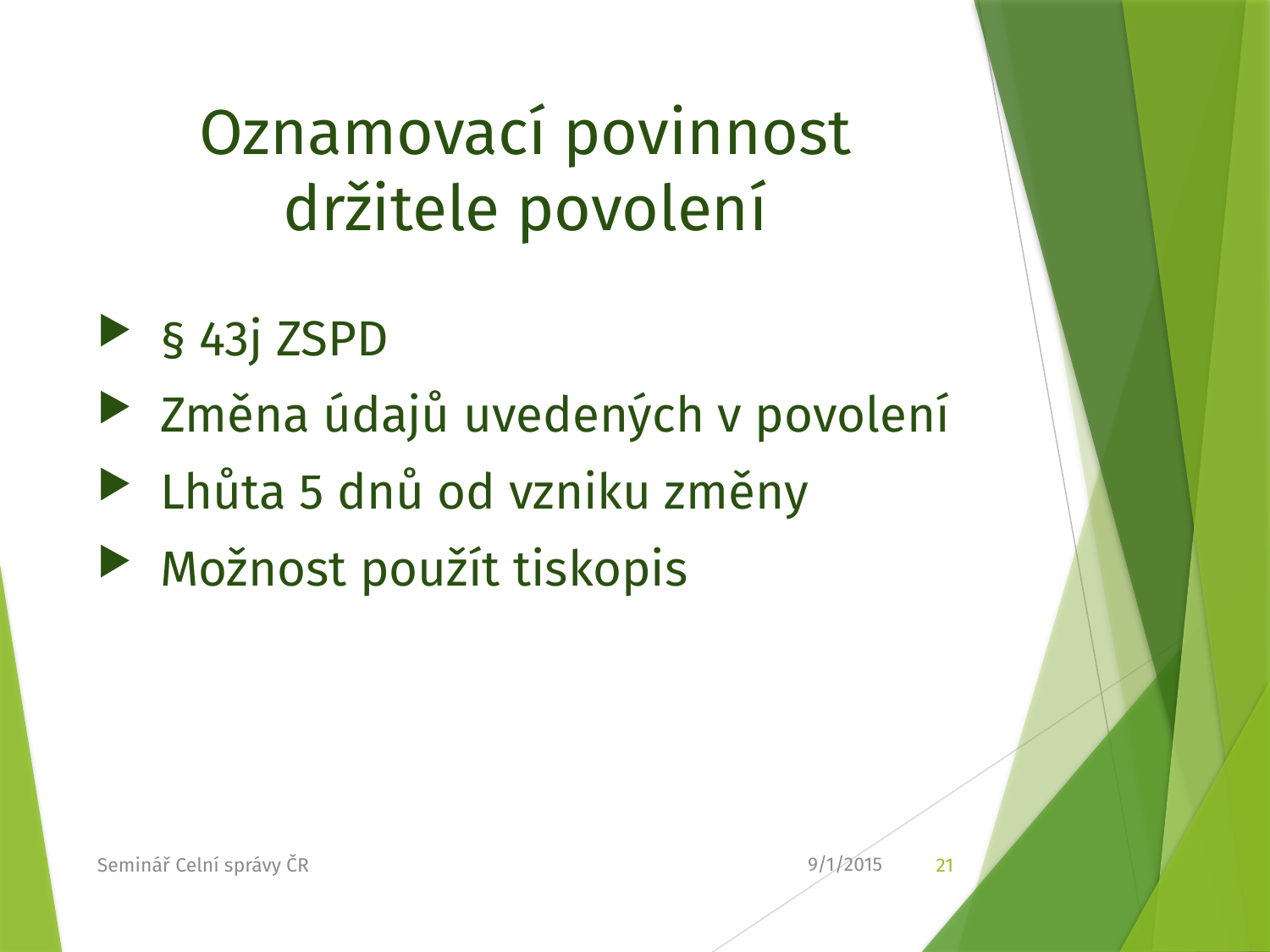

# Oznamovací povinnost držitele povolení
§ 43j ZSPD
Změna údajů uvedených v povolení
Lhůta 5 dnů od vzniku změny
Možnost použít tiskopis
9/1/2015
Seminář Celní správy ČR
21